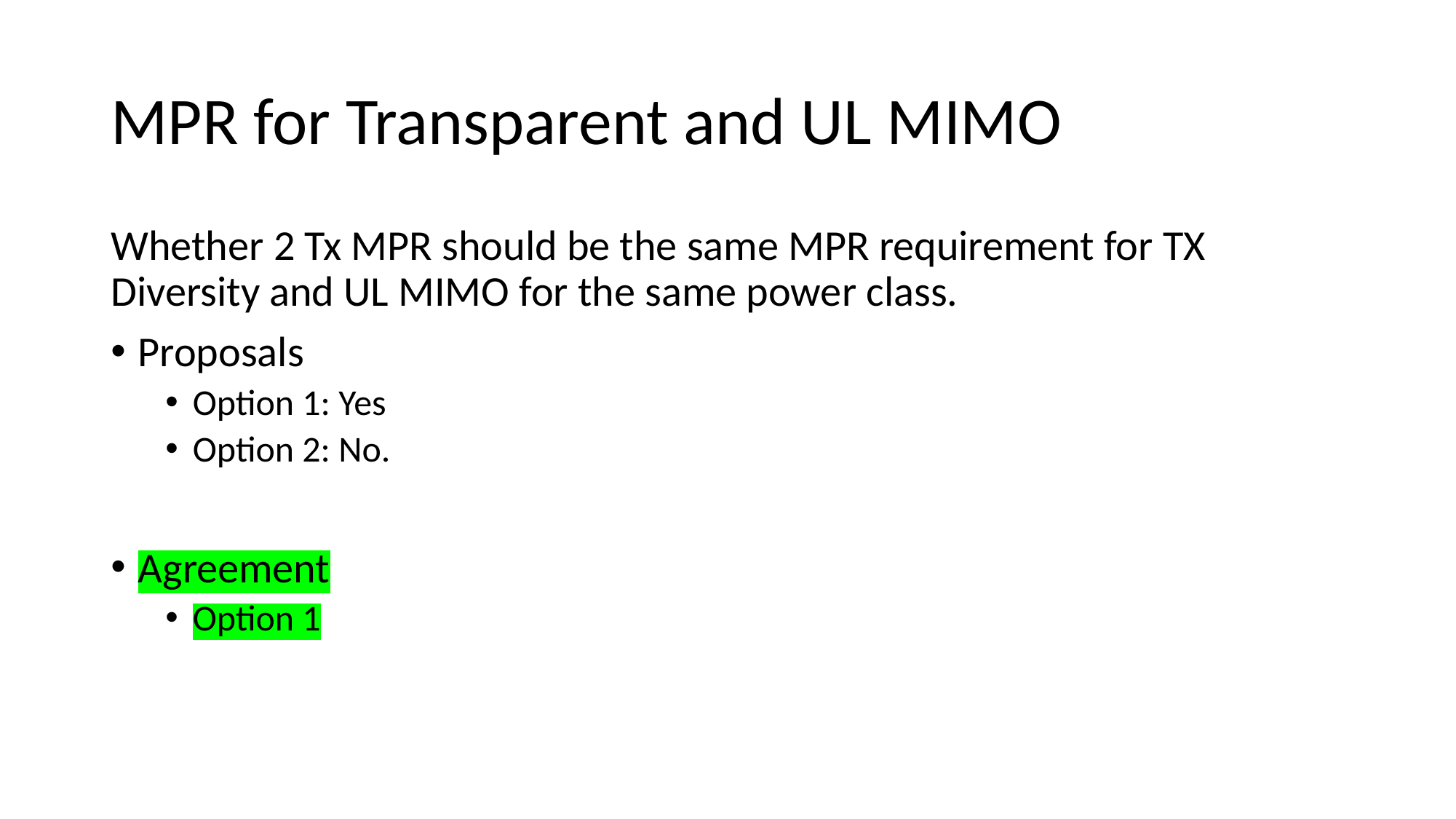

# MPR for Transparent and UL MIMO
Whether 2 Tx MPR should be the same MPR requirement for TX Diversity and UL MIMO for the same power class.
Proposals
Option 1: Yes
Option 2: No.

Agreement
Option 1